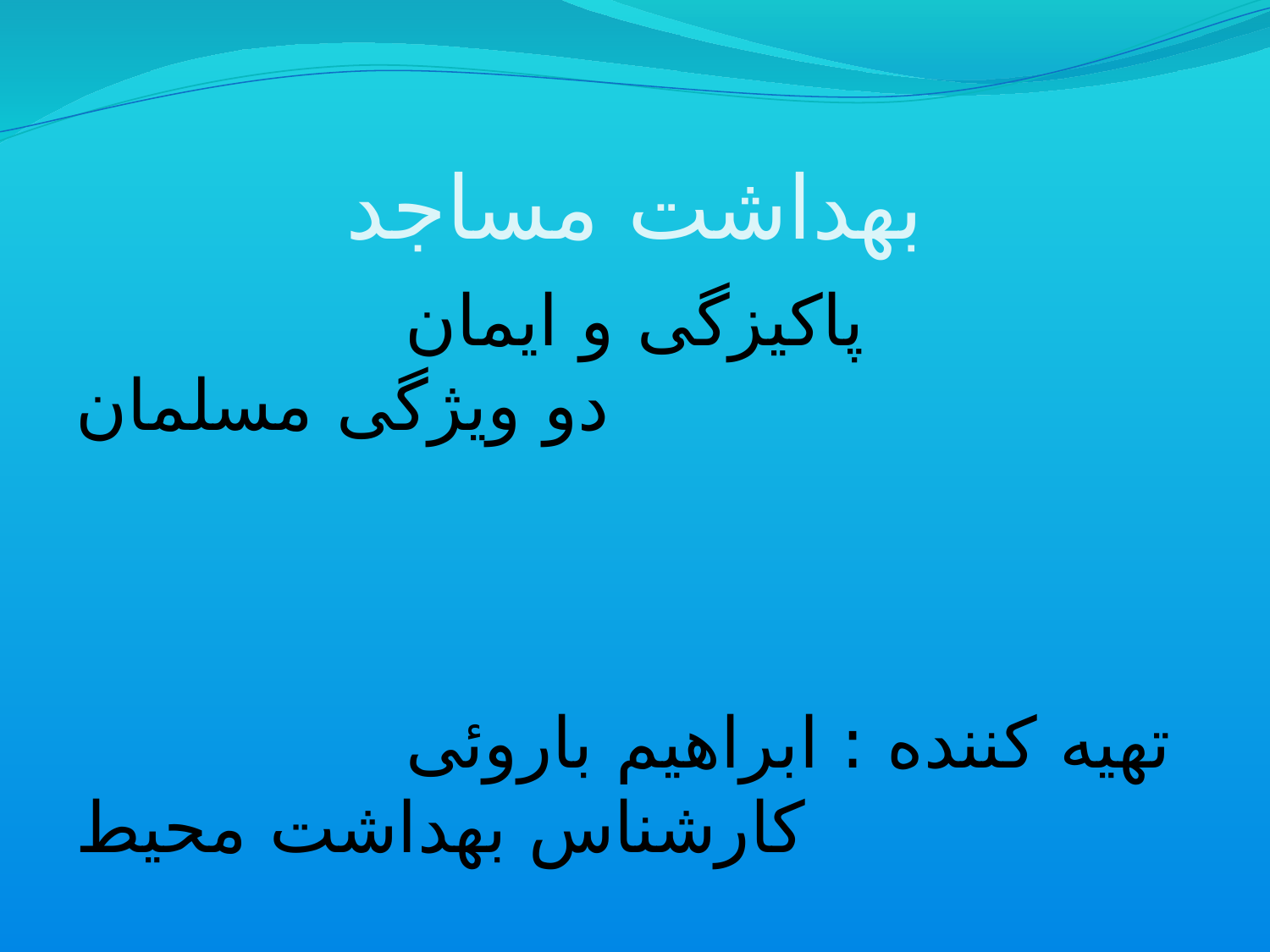

# بهداشت مساجد
پاکیزگی و ایمان
دو ویژگی مسلمان

تهیه کننده : ابراهیم باروئی
کارشناس بهداشت محیط